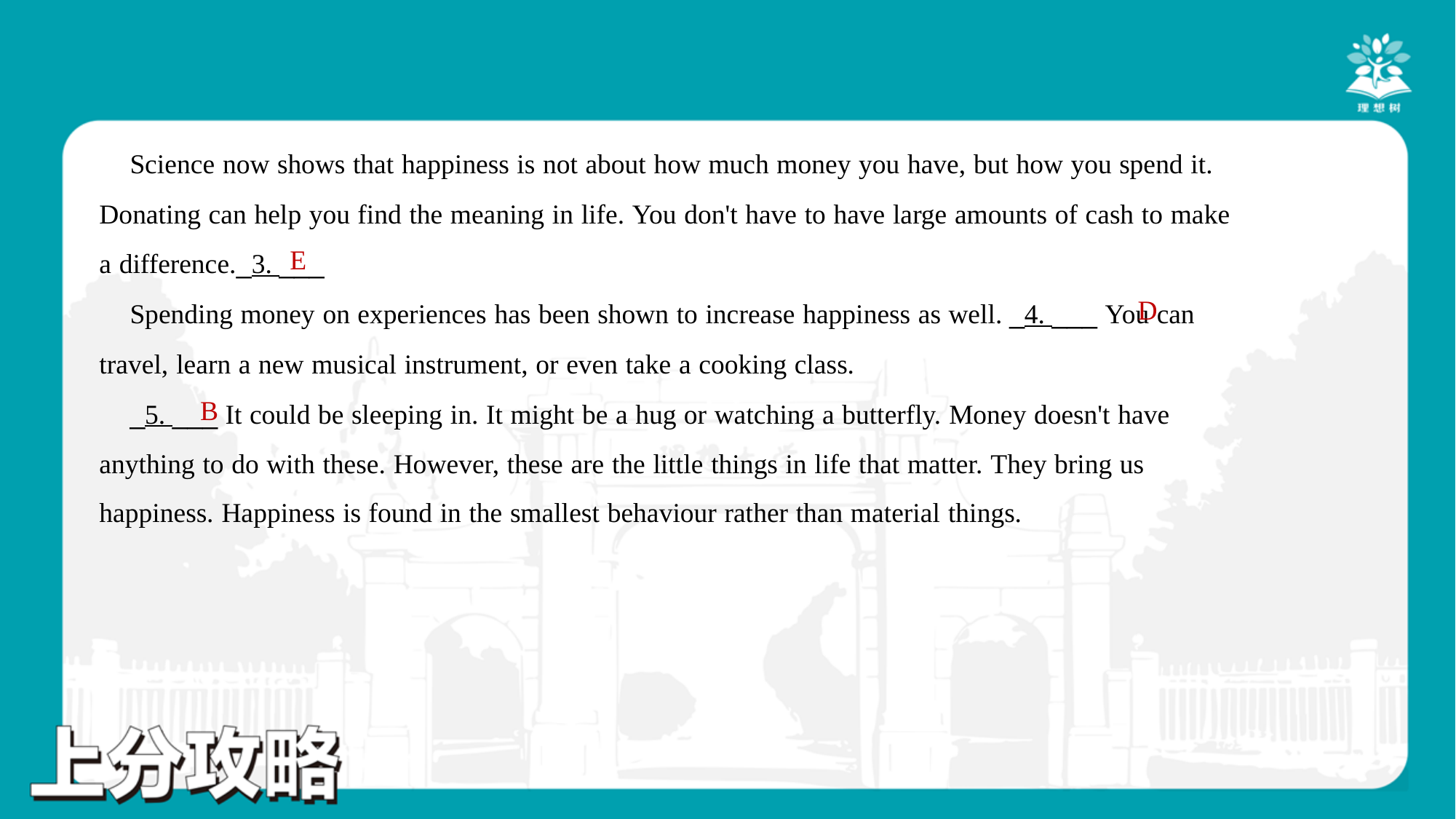

Science now shows that happiness is not about how much money you have, but how you spend it.
Donating can help you find the meaning in life. You don't have to have large amounts of cash to make
a difference._3. ___
    Spending money on experiences has been shown to increase happiness as well. _4. ___ You can
travel, learn a new musical instrument, or even take a cooking class.
    _5. ___ It could be sleeping in. It might be a hug or watching a butterfly. Money doesn't have
anything to do with these. However, these are the little things in life that matter. They bring us
happiness. Happiness is found in the smallest behaviour rather than material things.#6
E
D
B